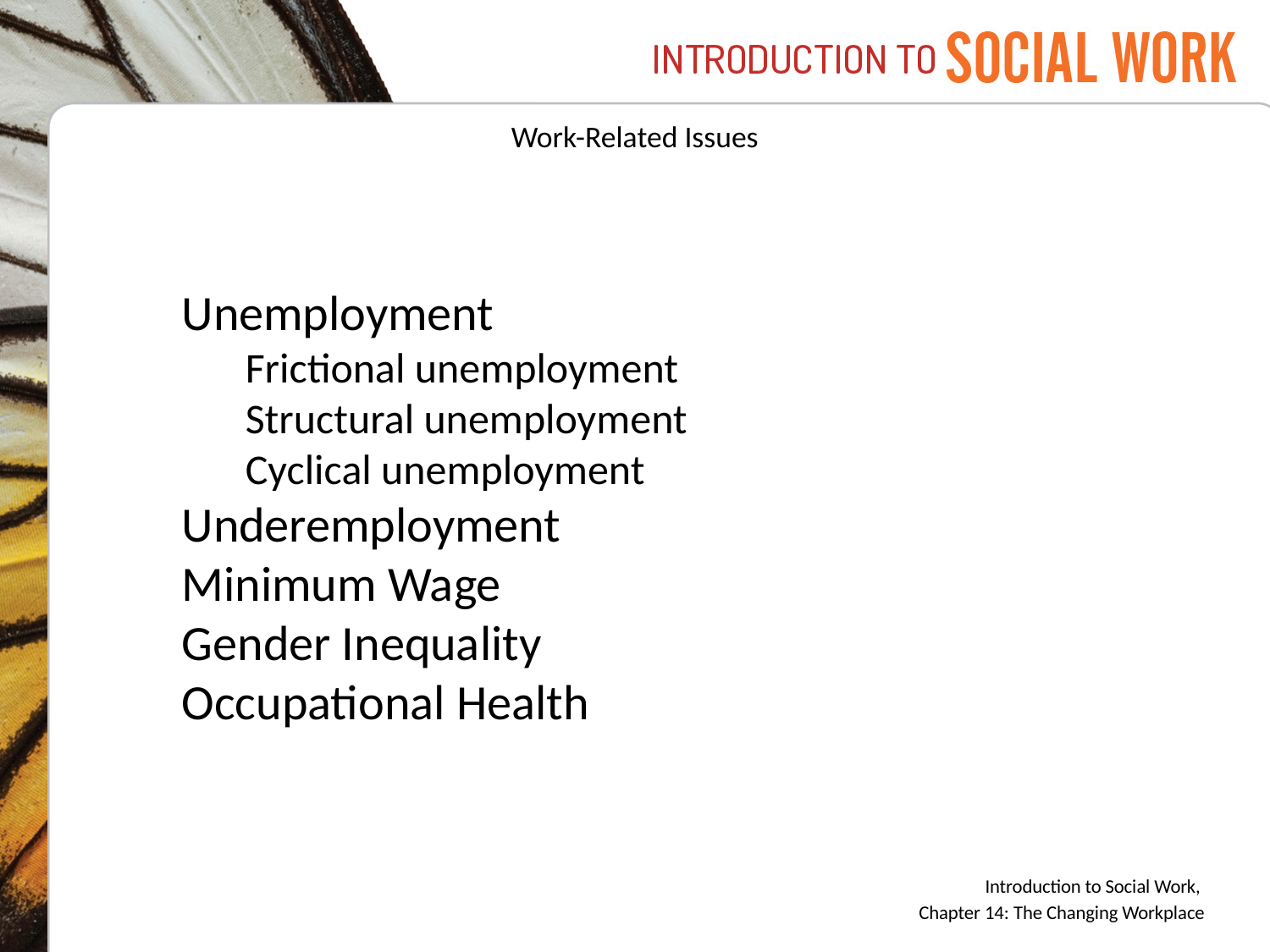

# Work-Related Issues

Unemployment
Frictional unemployment
Structural unemployment
Cyclical unemployment
Underemployment
Minimum Wage
Gender Inequality
Occupational Health
Introduction to Social Work,
Chapter 14: The Changing Workplace